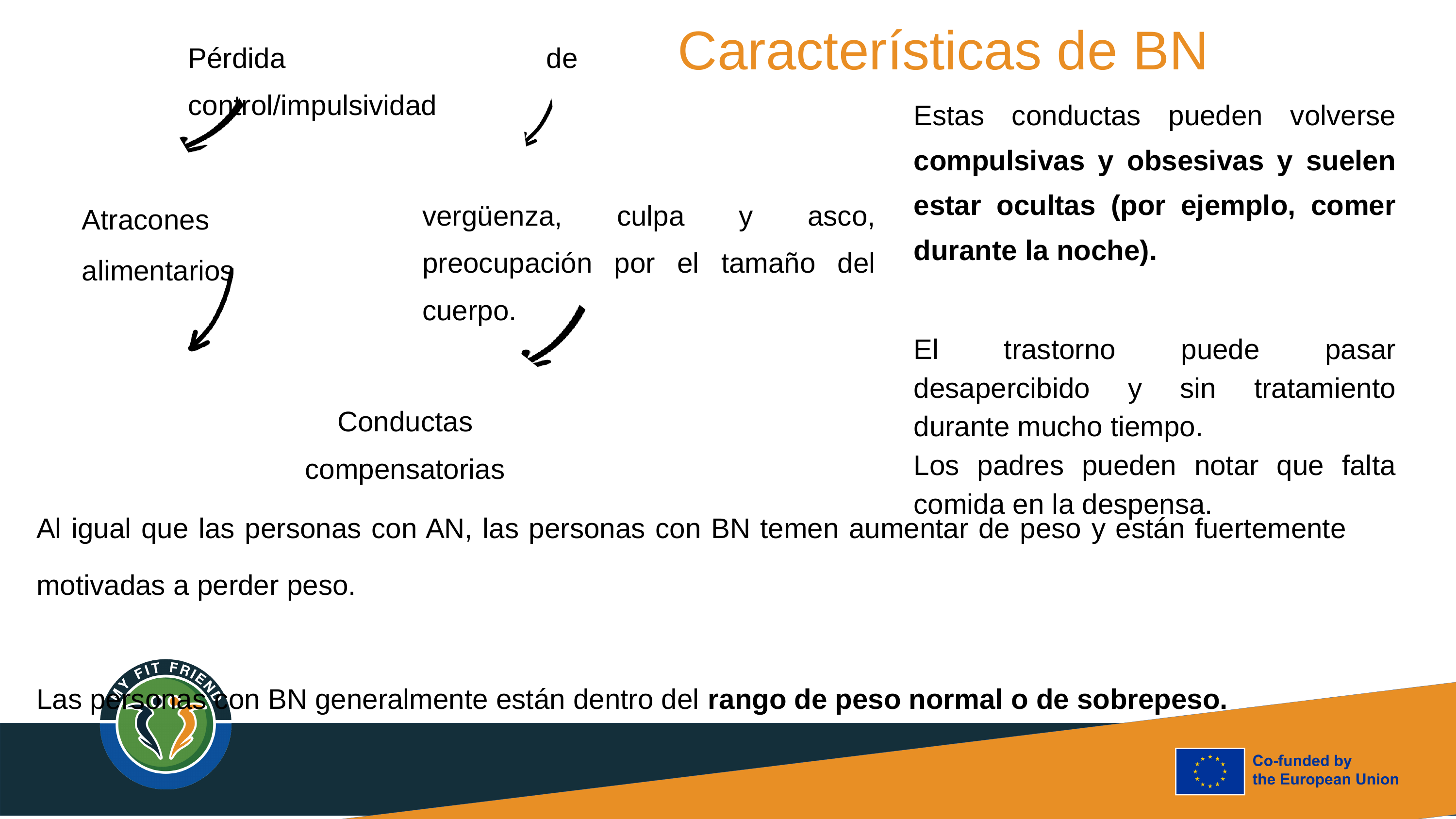

Características de BN
Pérdida de control/impulsividad

Estas conductas pueden volverse compulsivas y obsesivas y suelen estar ocultas (por ejemplo, comer durante la noche).

vergüenza, culpa y asco, preocupación por el tamaño del cuerpo.
Atracones alimentarios

El trastorno puede pasar desapercibido y sin tratamiento durante mucho tiempo.
Los padres pueden notar que falta comida en la despensa.

Conductas compensatorias
Al igual que las personas con AN, las personas con BN temen aumentar de peso y están fuertemente motivadas a perder peso.

Las personas con BN generalmente están dentro del rango de peso normal o de sobrepeso.